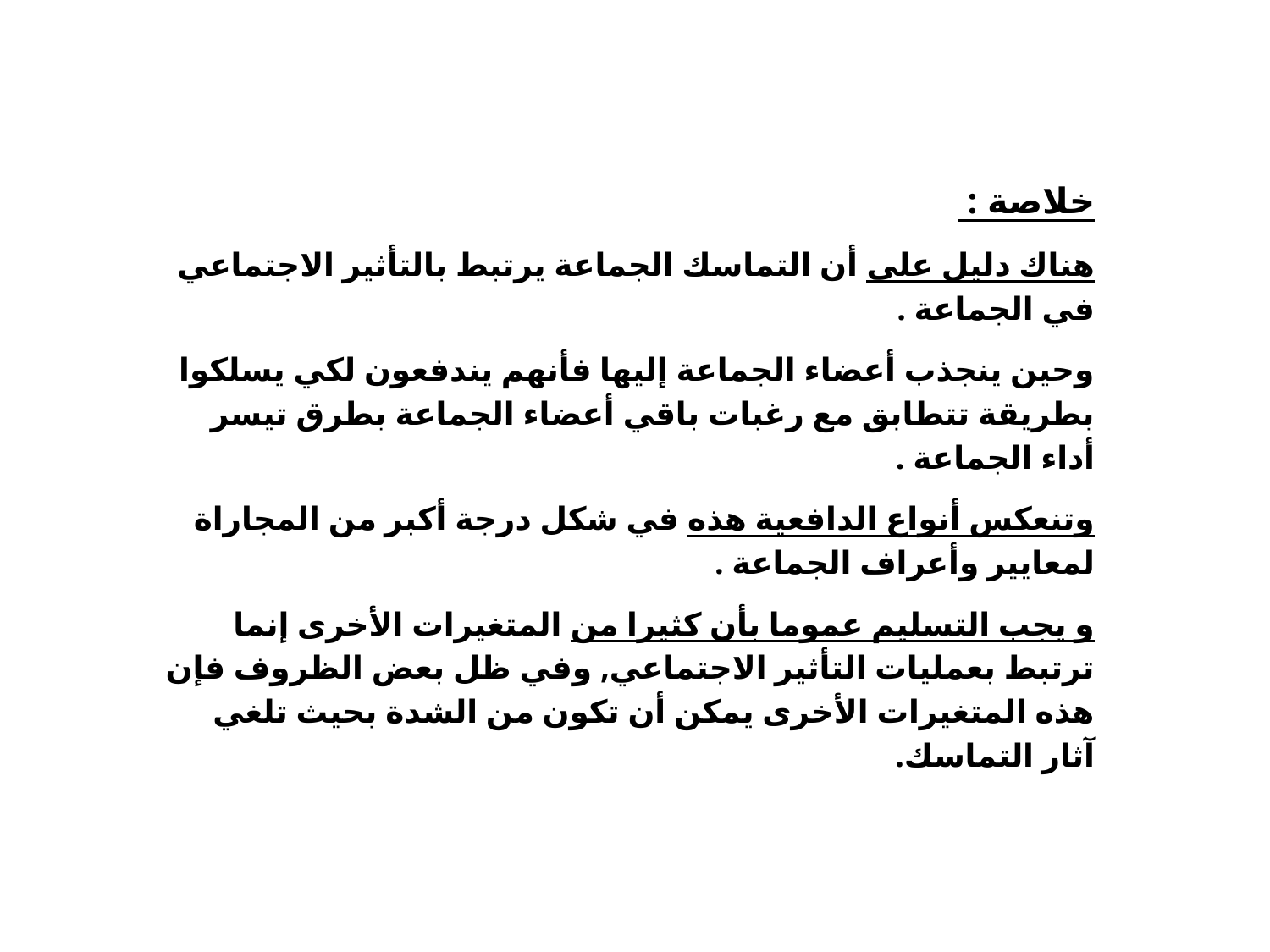

خلاصة :
هناك دليل على أن التماسك الجماعة يرتبط بالتأثير الاجتماعي في الجماعة .
وحين ينجذب أعضاء الجماعة إليها فأنهم يندفعون لكي يسلكوا بطريقة تتطابق مع رغبات باقي أعضاء الجماعة بطرق تيسر أداء الجماعة .
وتنعكس أنواع الدافعية هذه في شكل درجة أكبر من المجاراة لمعايير وأعراف الجماعة .
و يجب التسليم عموما بأن كثيرا من المتغيرات الأخرى إنما ترتبط بعمليات التأثير الاجتماعي, وفي ظل بعض الظروف فإن هذه المتغيرات الأخرى يمكن أن تكون من الشدة بحيث تلغي آثار التماسك.